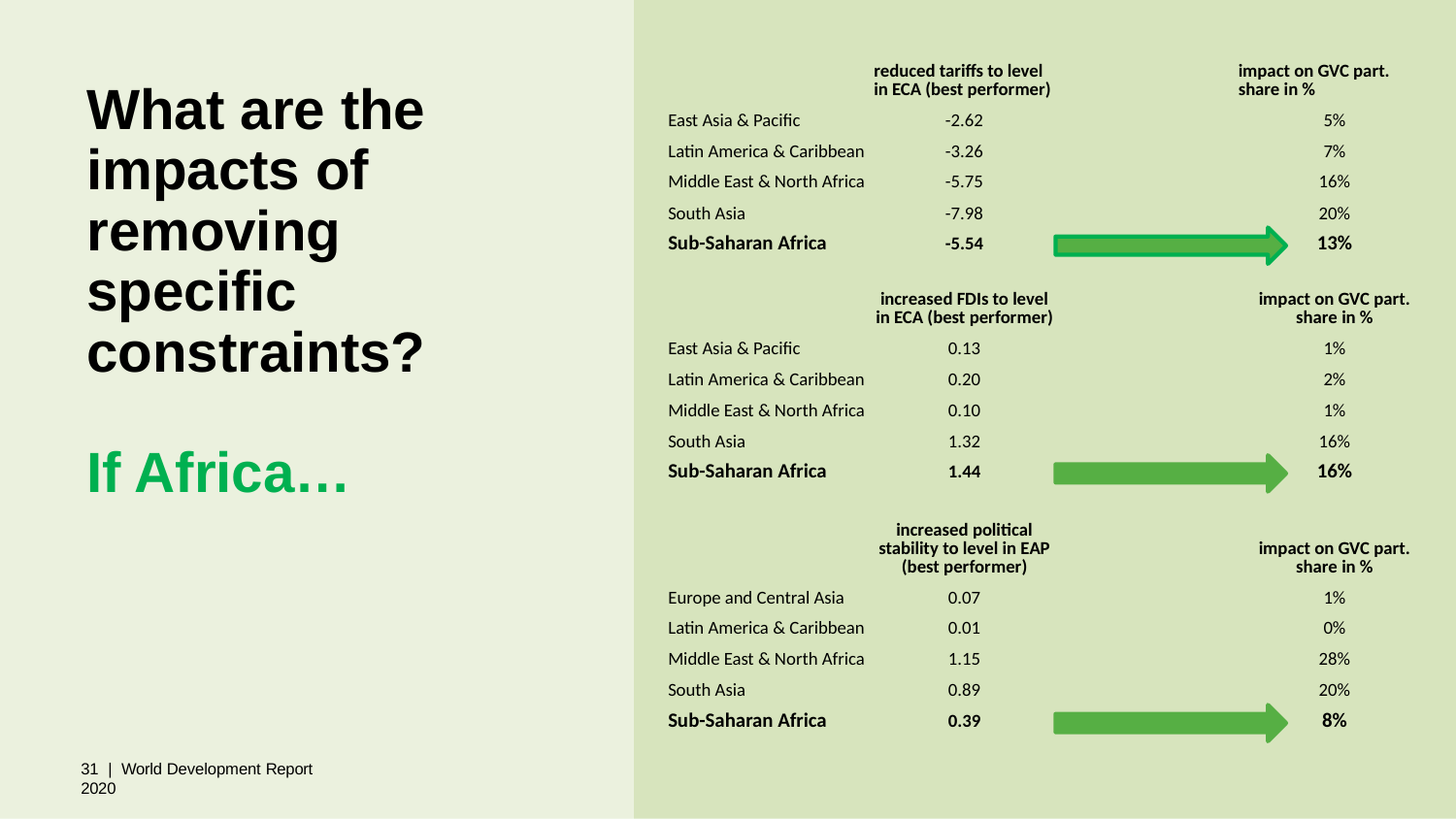

|  | reduced tariffs to level in ECA (best performer) |  | impact on GVC part. share in % |
| --- | --- | --- | --- |
| East Asia & Pacific | -2.62 |  | 5% |
| Latin America & Caribbean | -3.26 |  | 7% |
| Middle East & North Africa | -5.75 |  | 16% |
| South Asia | -7.98 |  | 20% |
| Sub-Saharan Africa | -5.54 |  | 13% |
|  |  |  |  |
|  | increased FDIs to level in ECA (best performer) |  | impact on GVC part. share in % |
| East Asia & Pacific | 0.13 |  | 1% |
| Latin America & Caribbean | 0.20 |  | 2% |
| Middle East & North Africa | 0.10 |  | 1% |
| South Asia | 1.32 |  | 16% |
| Sub-Saharan Africa | 1.44 |  | 16% |
|  |  |  |  |
|  | increased political stability to level in EAP (best performer) |  | impact on GVC part. share in % |
| Europe and Central Asia | 0.07 |  | 1% |
| Latin America & Caribbean | 0.01 |  | 0% |
| Middle East & North Africa | 1.15 |  | 28% |
| South Asia | 0.89 |  | 20% |
| Sub-Saharan Africa | 0.39 |  | 8% |
# What are the impacts of removing specific constraints? If Africa…

31  |  World Development Report 2020